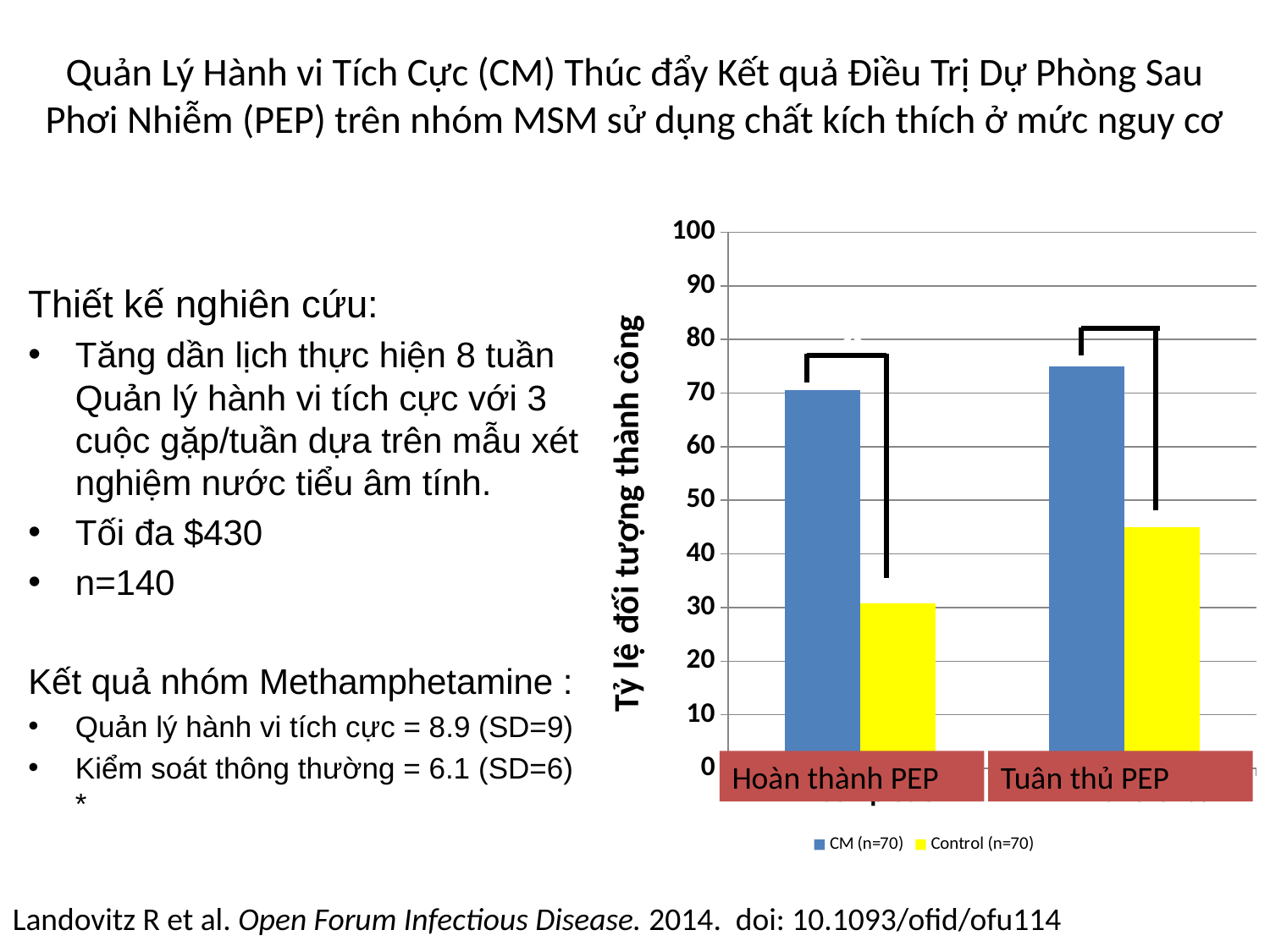

# Quản Lý Hành vi Tích Cực (CM) Thúc đẩy Kết quả Điều Trị Dự Phòng Sau Phơi Nhiễm (PEP) trên nhóm MSM sử dụng chất kích thích ở mức nguy cơ

### Chart

| Category | CM (n=70) | Control (n=70) |
|---|---|---|
| PEP Completion | 70.6 | 30.8 |
| PEP Adherence | 75.0 | 45.0 |

Thiết kế nghiên cứu:
Tăng dần lịch thực hiện 8 tuần Quản lý hành vi tích cực với 3 cuộc gặp/tuần dựa trên mẫu xét nghiệm nước tiểu âm tính.
Tối đa $430
n=140

Kết quả nhóm Methamphetamine :
Quản lý hành vi tích cực = 8.9 (SD=9)
Kiểm soát thông thường = 6.1 (SD=6) *
*
*
Hoàn thành PEP
Tuân thủ PEP
 * P<0.05
Landovitz R et al. Open Forum Infectious Disease. 2014.  doi: 10.1093/ofid/ofu114